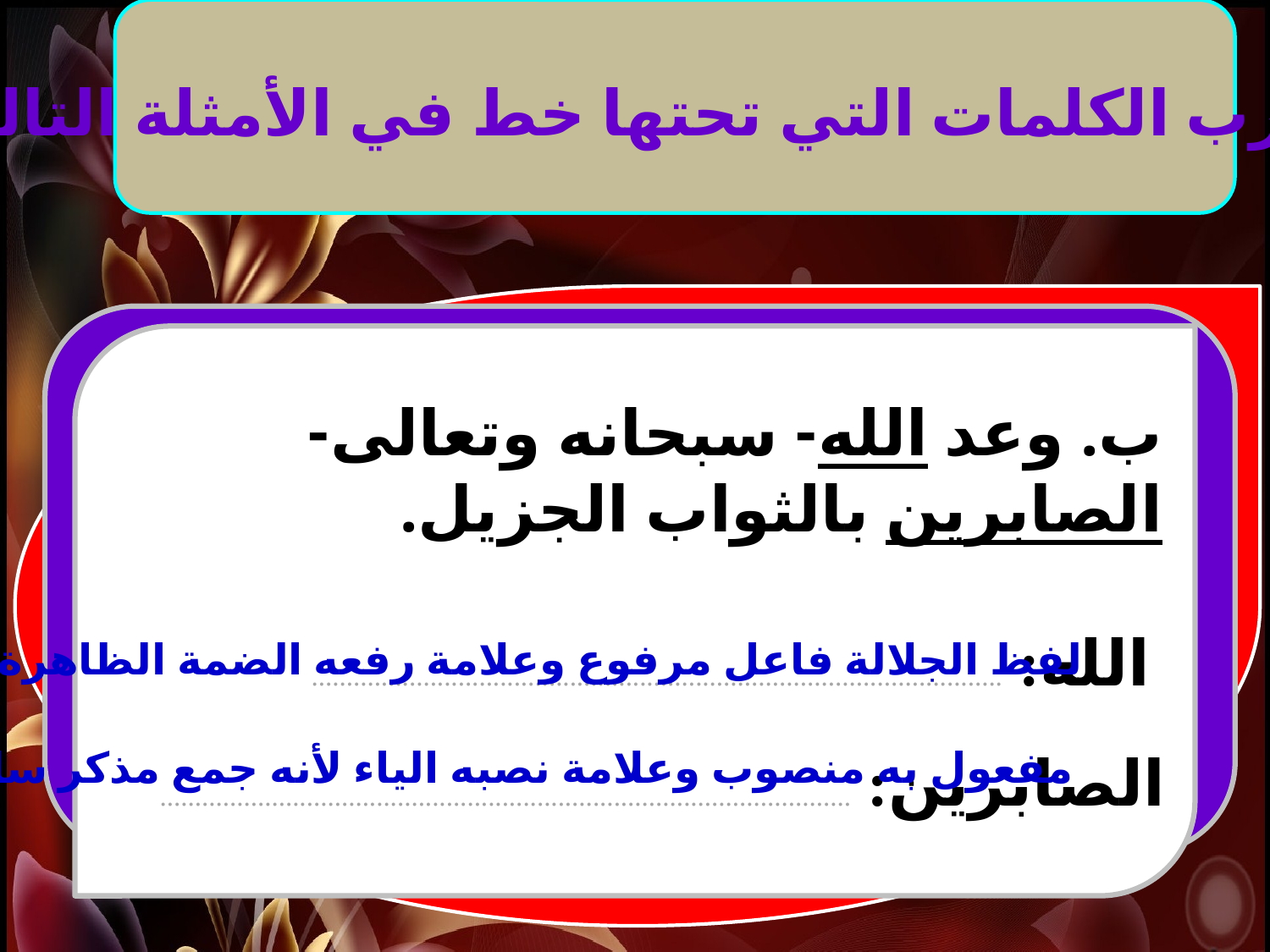

1- أعرب الكلمات التي تحتها خط في الأمثلة التالية

ب. وعد الله- سبحانه وتعالى- الصابرين بالثواب الجزيل.
الله: ...................................................................................................
لفظ الجلالة فاعل مرفوع وعلامة رفعه الضمة الظاهرة.
مفعول به منصوب وعلامة نصبه الياء لأنه جمع مذكر سالم.
الصابرين: ...................................................................................................